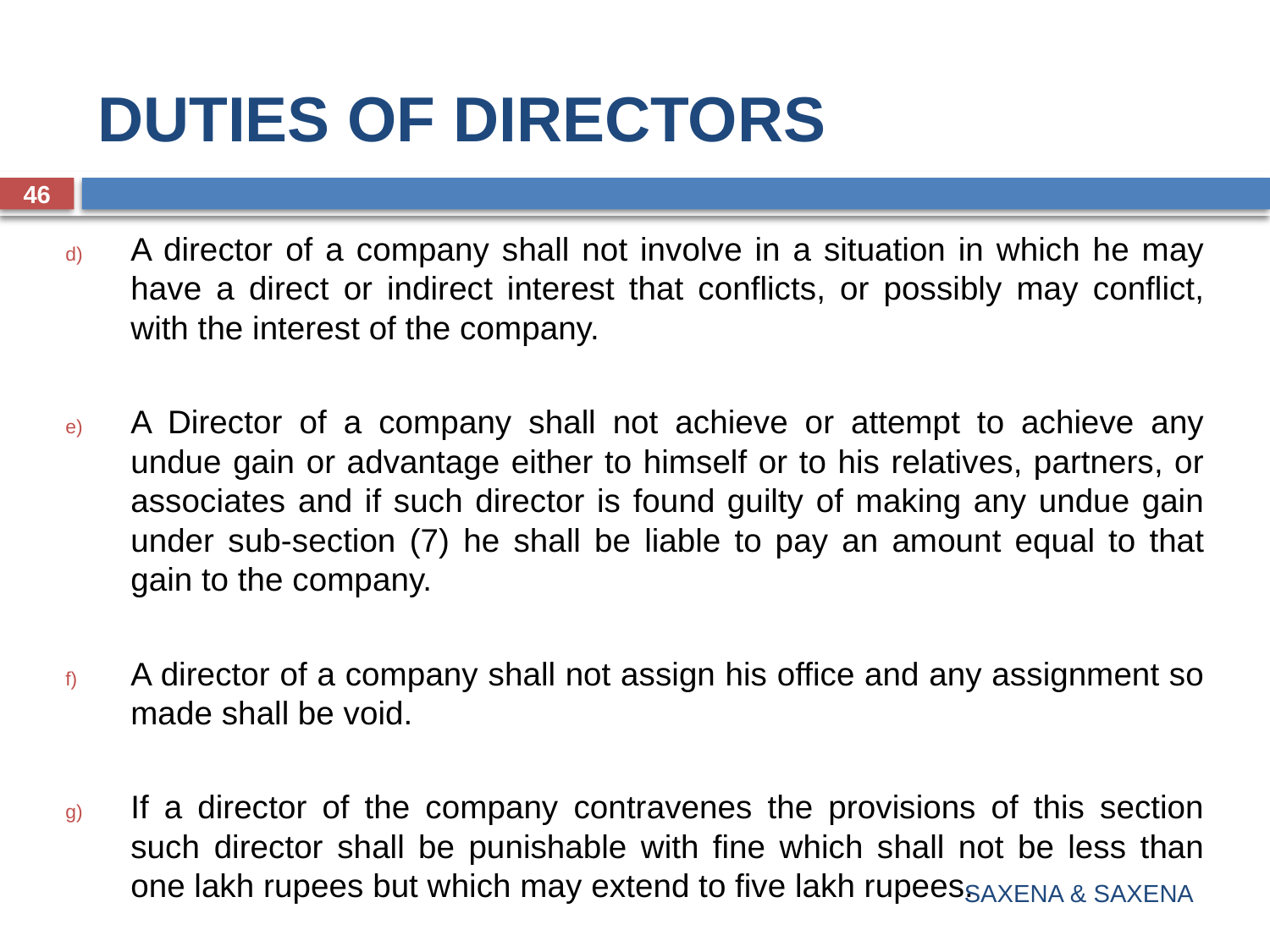

# DUTIES OF DIRECTORS
46
A director of a company shall not involve in a situation in which he may have a direct or indirect interest that conflicts, or possibly may conflict, with the interest of the company.

A Director of a company shall not achieve or attempt to achieve any undue gain or advantage either to himself or to his relatives, partners, or associates and if such director is found guilty of making any undue gain under sub-section (7) he shall be liable to pay an amount equal to that gain to the company.

A director of a company shall not assign his office and any assignment so made shall be void.

If a director of the company contravenes the provisions of this section such director shall be punishable with fine which shall not be less than one lakh rupees but which may extend to five lakh rupees.

SAXENA & SAXENA